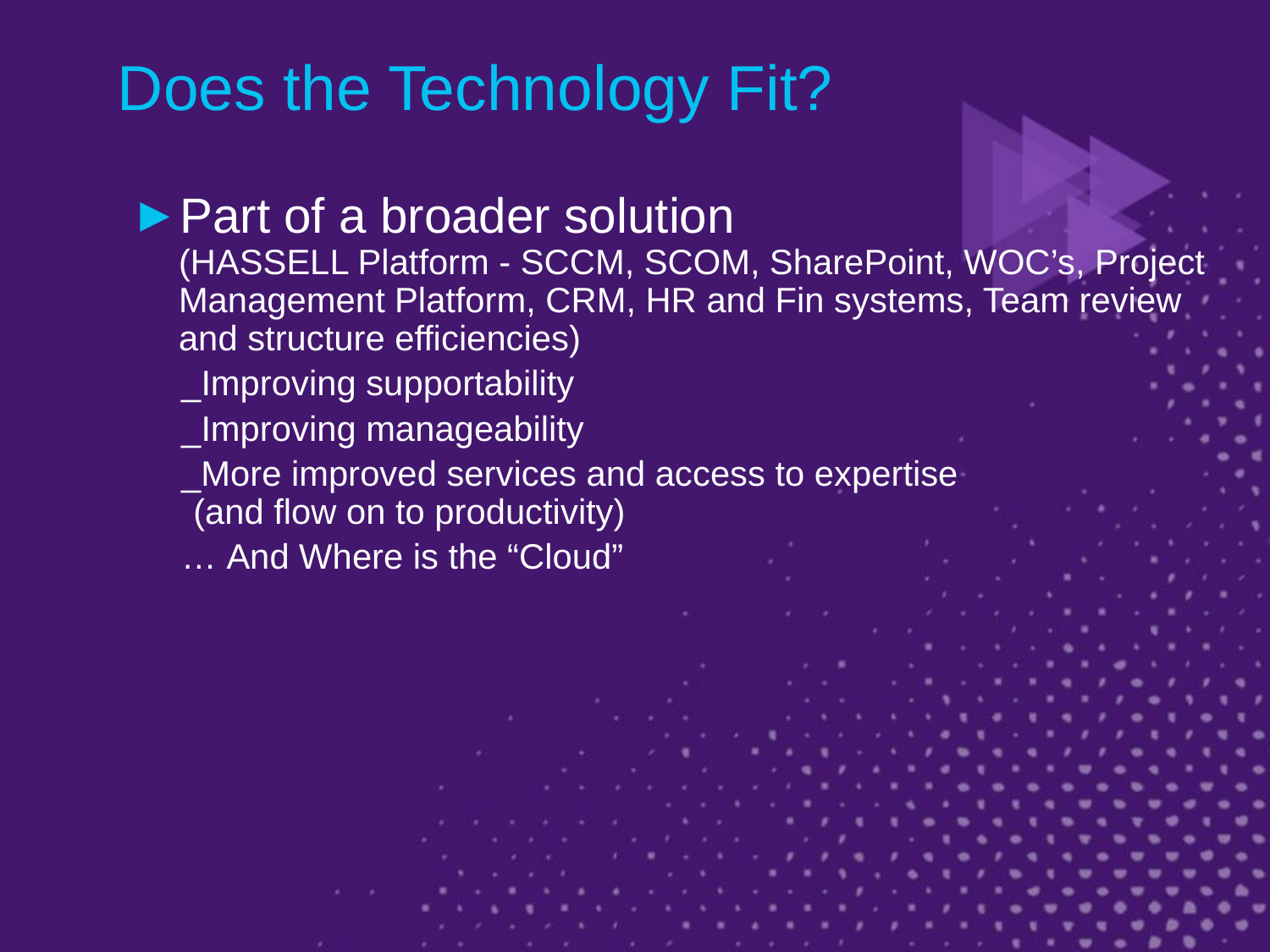

# Does the Technology Fit?
Part of a broader solution
(HASSELL Platform - SCCM, SCOM, SharePoint, WOC’s, Project Management Platform, CRM, HR and Fin systems, Team review and structure efficiencies)
_Improving supportability
_Improving manageability
_More improved services and access to expertise
(and flow on to productivity)
… And Where is the “Cloud”